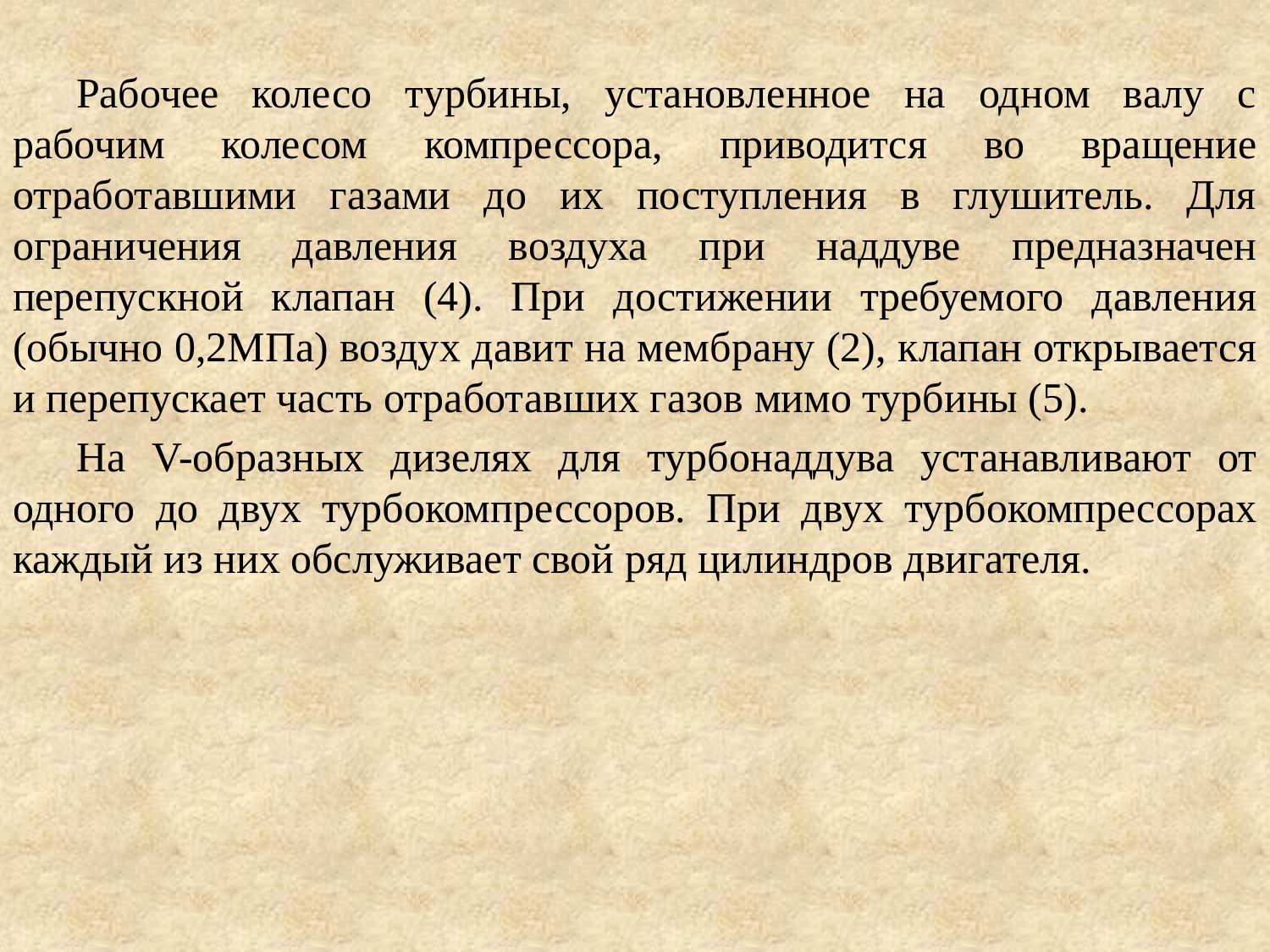

Рабочее колесо турбины, установленное на одном валу с рабочим колесом компрессора, приводится во вращение отработавшими газами до их поступления в глушитель. Для ограничения давления воздуха при наддуве предназначен перепускной клапан (4). При достижении требуемого давления (обычно 0,2МПа) воздух давит на мембрану (2), клапан открывается и перепускает часть отработавших газов мимо турбины (5).
На V-образных дизелях для турбонаддува устанавливают от одного до двух турбокомпрессоров. При двух турбокомпрессорах каждый из них обслуживает свой ряд цилиндров двигателя.